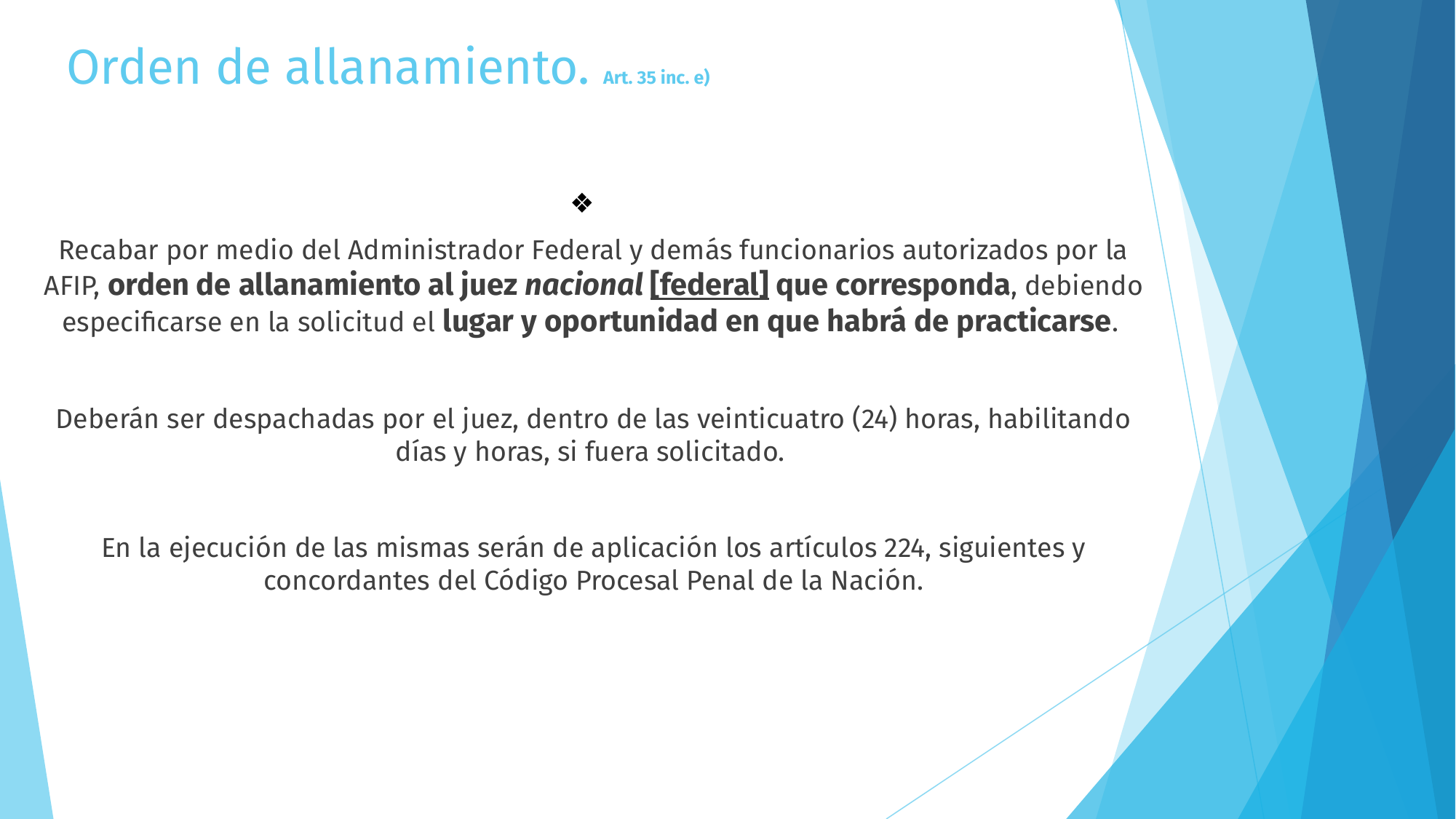

# Orden de allanamiento. Art. 35 inc. e)

Recabar por medio del Administrador Federal y demás funcionarios autorizados por la AFIP, orden de allanamiento al juez nacional [federal] que corresponda, debiendo especificarse en la solicitud el lugar y oportunidad en que habrá de practicarse.

Deberán ser despachadas por el juez, dentro de las veinticuatro (24) horas, habilitando días y horas, si fuera solicitado.

En la ejecución de las mismas serán de aplicación los artículos 224, siguientes y concordantes del Código Procesal Penal de la Nación.